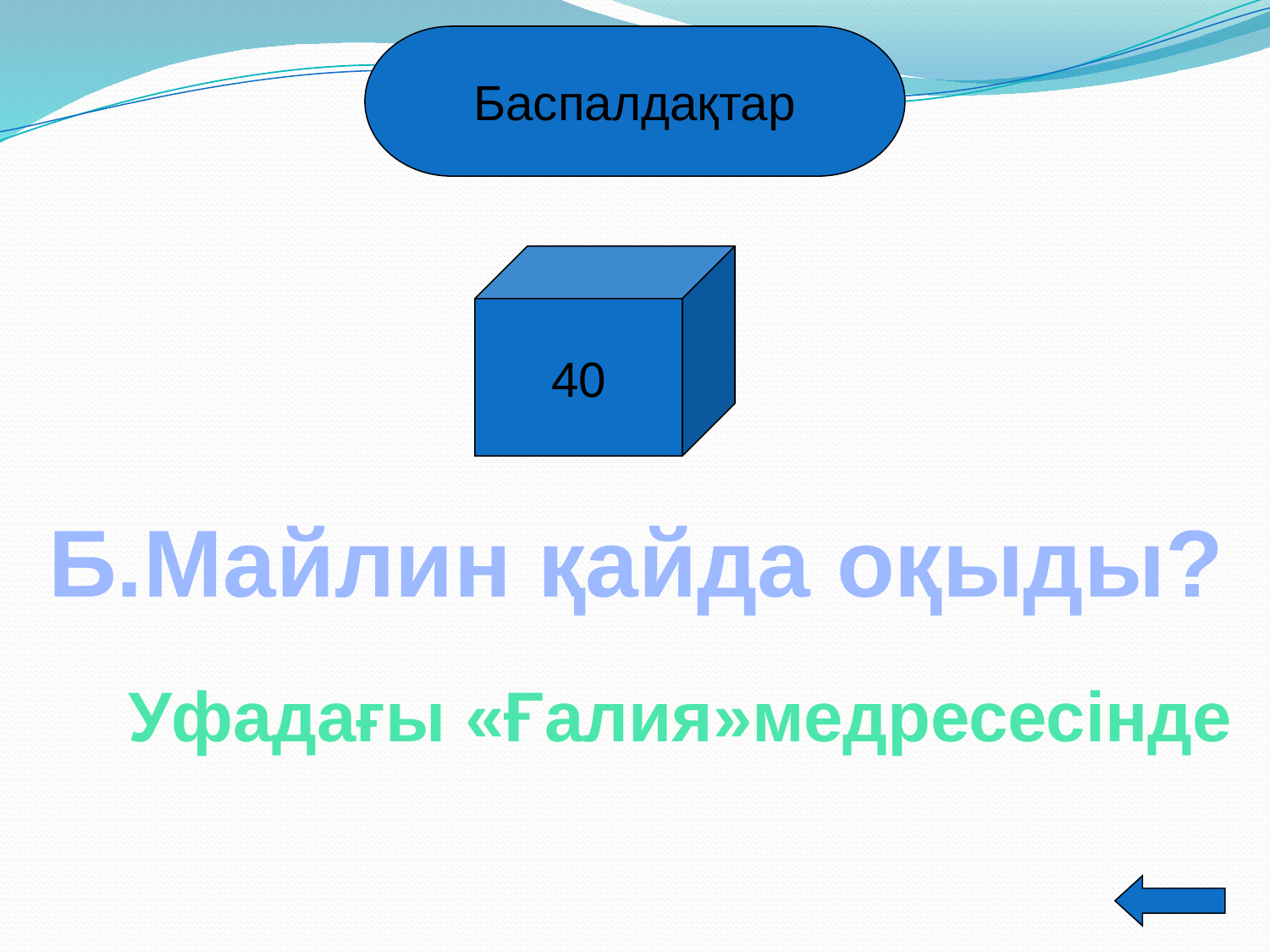

Баспалдақтар
40
Б.Майлин қайда оқыды?

Уфадағы «Ғалия»медресесінде